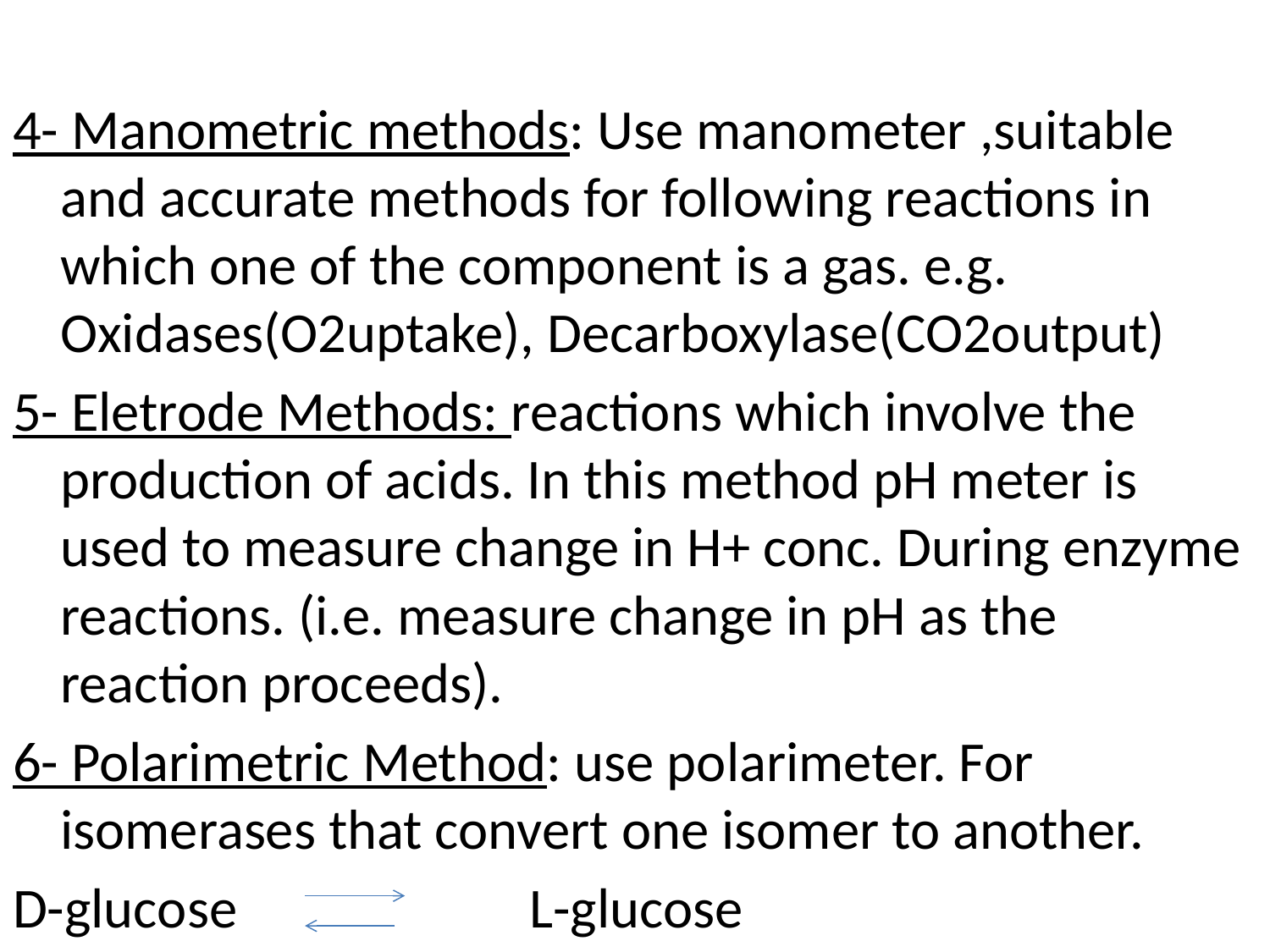

4- Manometric methods: Use manometer ,suitable and accurate methods for following reactions in which one of the component is a gas. e.g. Oxidases(O2uptake), Decarboxylase(CO2output)
5- Eletrode Methods: reactions which involve the production of acids. In this method pH meter is used to measure change in H+ conc. During enzyme reactions. (i.e. measure change in pH as the reaction proceeds).
6- Polarimetric Method: use polarimeter. For isomerases that convert one isomer to another.
D-glucose                       L-glucose